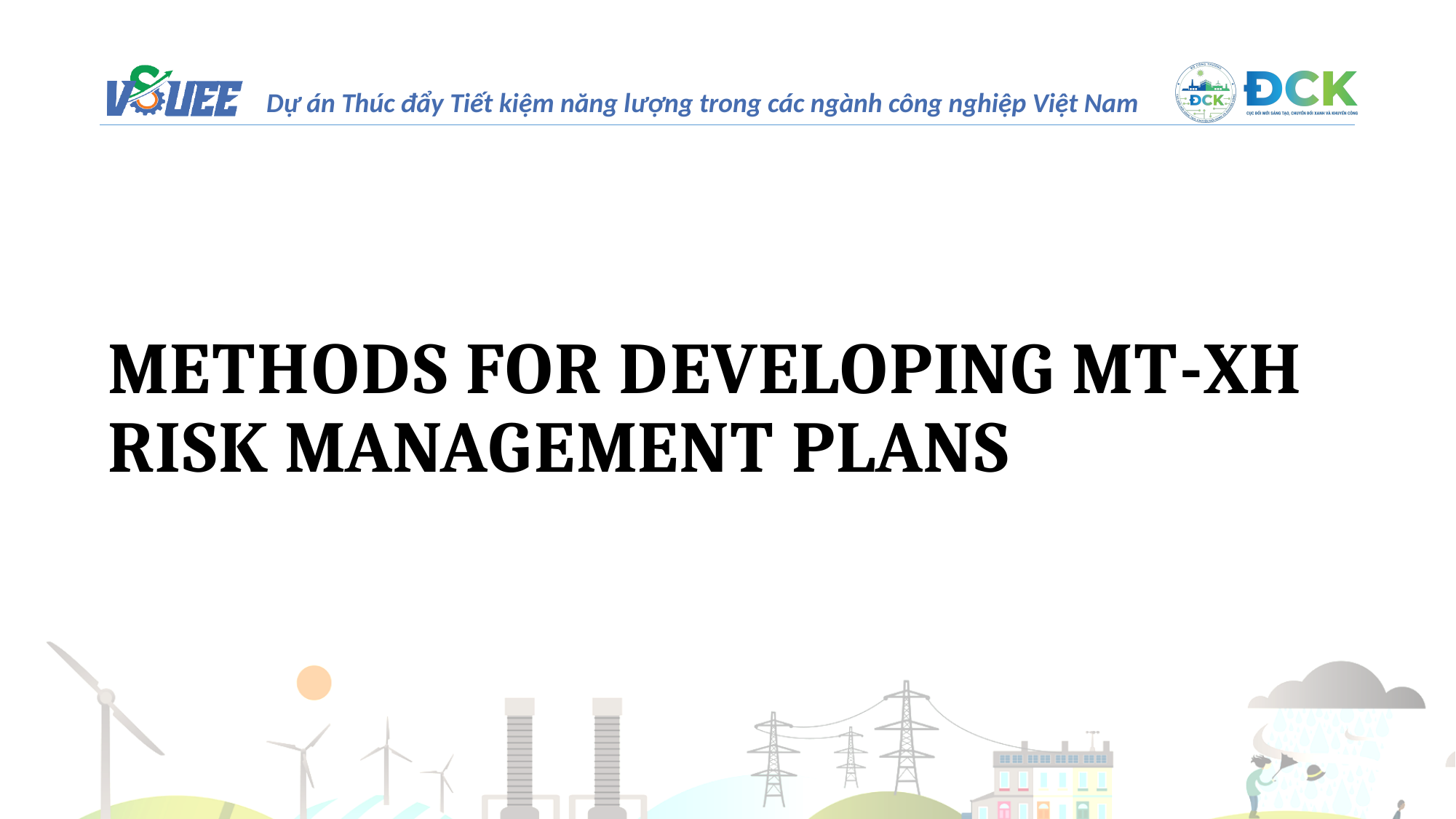

METHODS FOR DEVELOPING MT-XH RISK MANAGEMENT PLANS